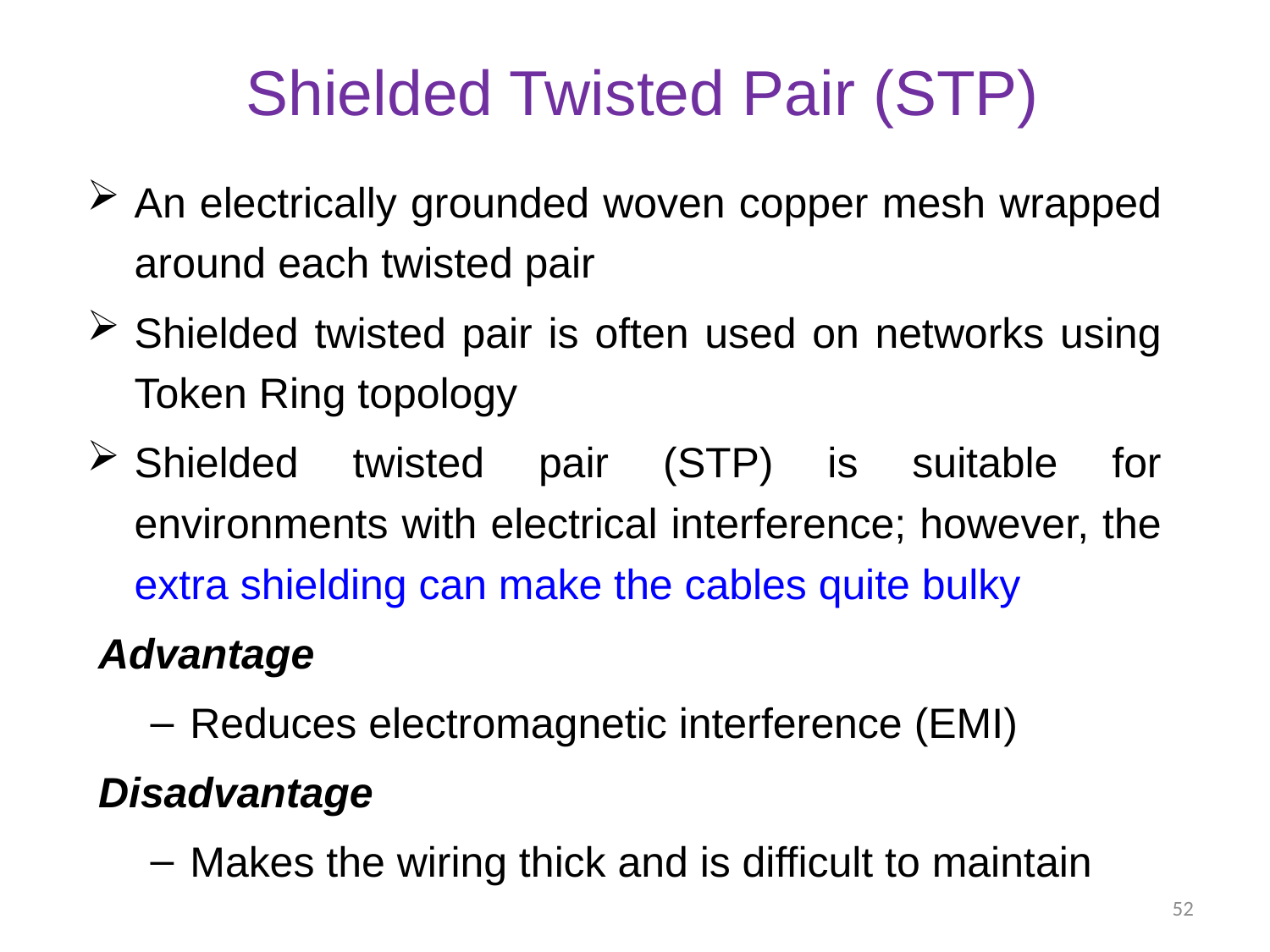

# Shielded Twisted Pair (STP)
An electrically grounded woven copper mesh wrapped around each twisted pair
Shielded twisted pair is often used on networks using Token Ring topology
Shielded twisted pair (STP) is suitable for environments with electrical interference; however, the extra shielding can make the cables quite bulky
Advantage
Reduces electromagnetic interference (EMI)
Disadvantage
Makes the wiring thick and is difficult to maintain
52